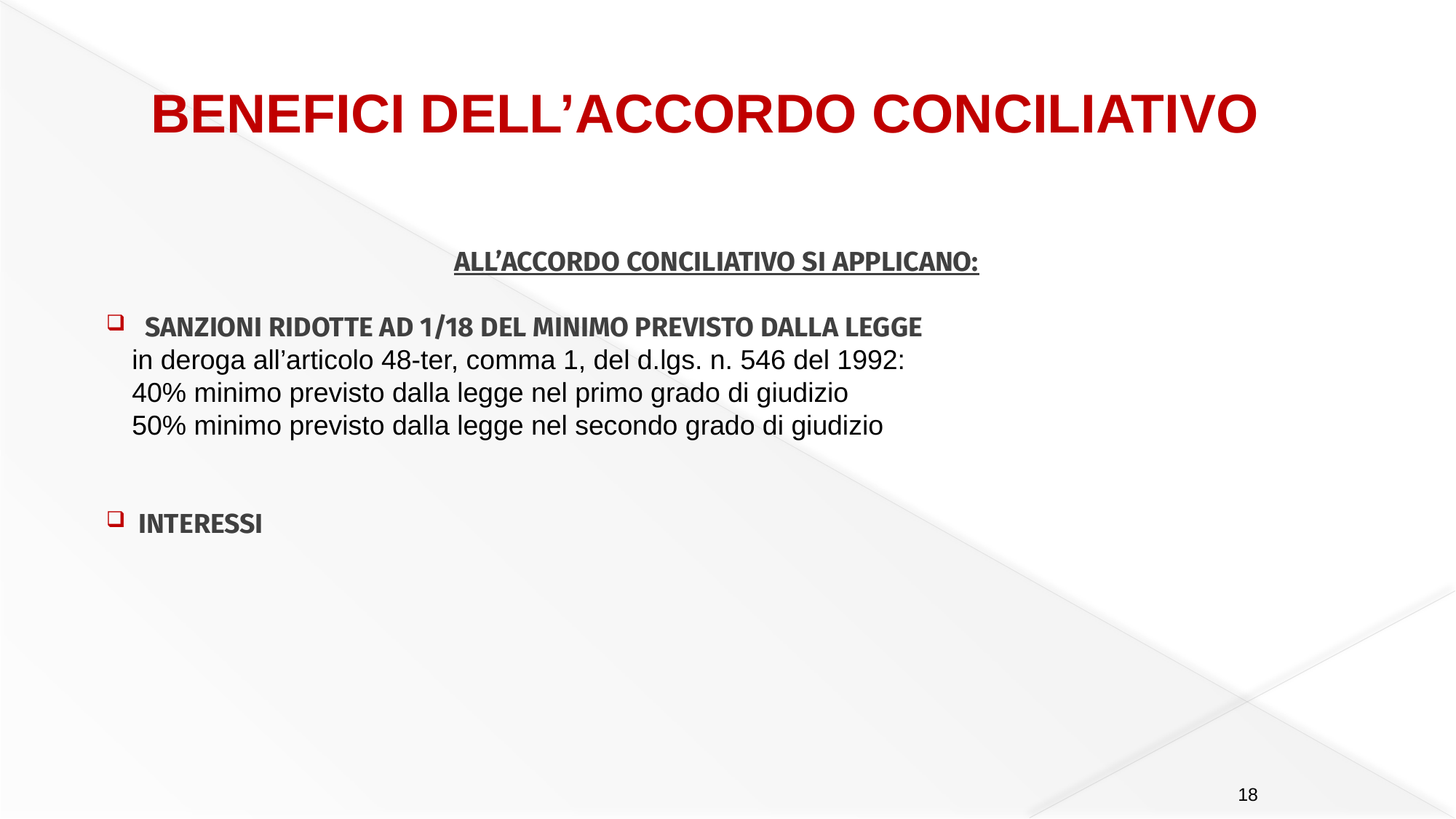

BENEFICI DELL’ACCORDO CONCILIATIVO

ALL’ACCORDO CONCILIATIVO SI APPLICANO:

  SANZIONI RIDOTTE AD 1/18 DEL MINIMO PREVISTO DALLA LEGGE
in deroga all’articolo 48-ter, comma 1, del d.lgs. n. 546 del 1992:
40% minimo previsto dalla legge nel primo grado di giudizio
50% minimo previsto dalla legge nel secondo grado di giudizio

 INTERESSI

18